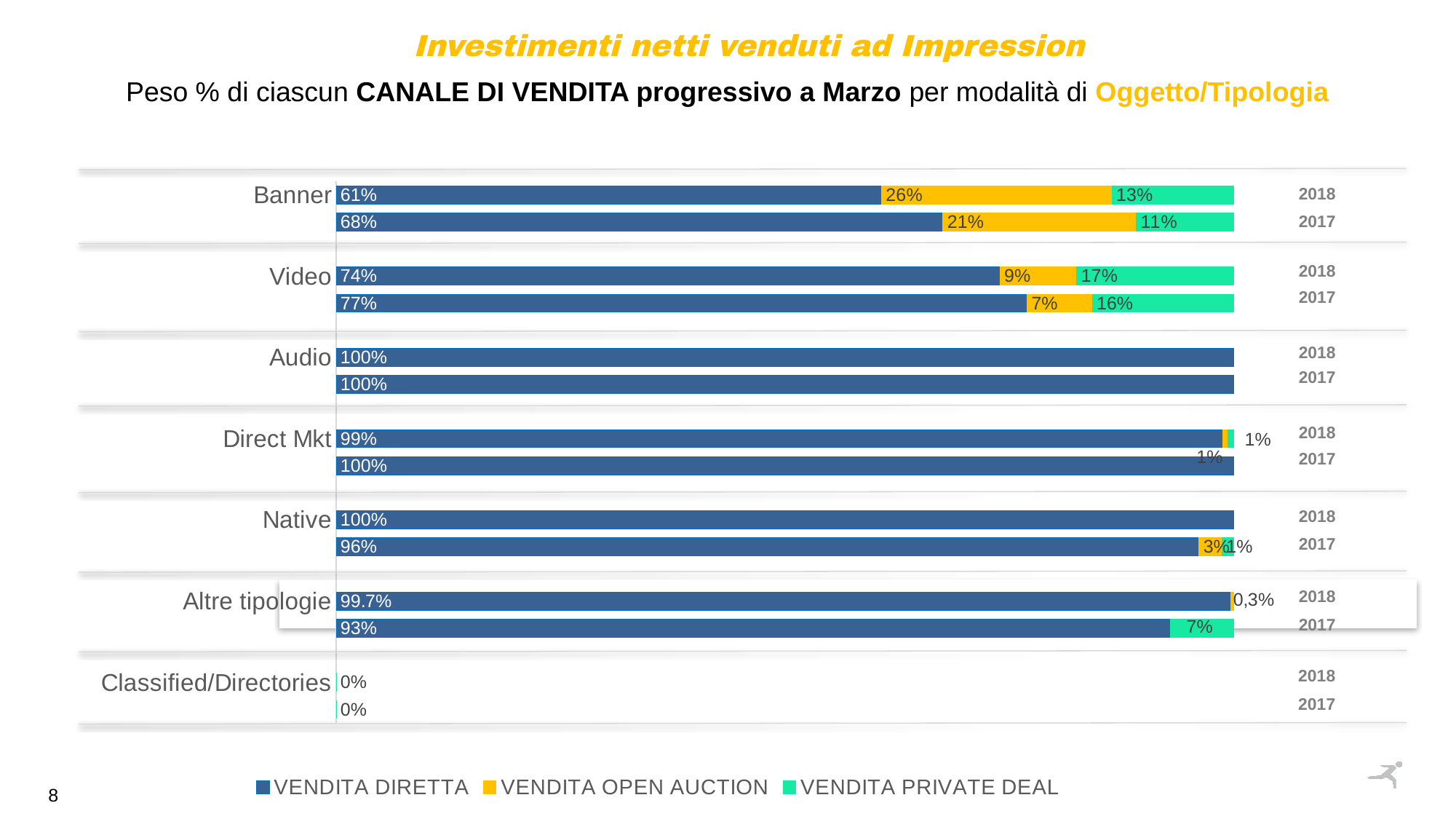

Investimenti netti venduti ad Impression

Peso % di ciascun CANALE DI VENDITA progressivo a Marzo per modalità di Oggetto/Tipologia

### Chart

| Category | VENDITA DIRETTA | VENDITA OPEN AUCTION | VENDITA PRIVATE DEAL |
|---|---|---|---|
| Banner | 0.6078777709707617 | 0.25691471253949427 | 0.13520751648974413 |
|  | 0.6763047852710646 | 0.21549509415467466 | 0.10820012057426073 |
|  | None | None | None |
| Video | 0.739859000657181 | 0.0856293711307385 | 0.17451162821208044 |
|  | 0.770100684066111 | 0.0727286515796739 | 0.15717066435421503 |
|  | None | None | None |
| Audio | 1.0 | 0.0 | 0.0 |
|  | 1.0 | 0.0 | 0.0 |
|  | None | None | None |
| Direct Mkt | 0.9879978205125904 | 0.005761046153956544 | 0.006241133333452924 |
|  | 1.0 | 0.0 | 0.0 |
|  | None | None | None |
| Native | 1.0 | 0.0 | 0.0 |
|  | 0.961429354387387 | 0.02602498914908884 | 0.012545656463524225 |
|  | None | None | None |
| Altre tipologie | 0.9970302574493961 | 0.002969742550603915 | 0.0 |
|  | 0.9295911408569647 | 0.0 | 0.07040885914303532 |
|  | None | None | None |
| Classified/Directories | 0.0 | 0.0 | 0.0 |
2018
2017
2018
2017
2018
2017
2018
2017
2018
2017
2018
2017
2018
2017

8